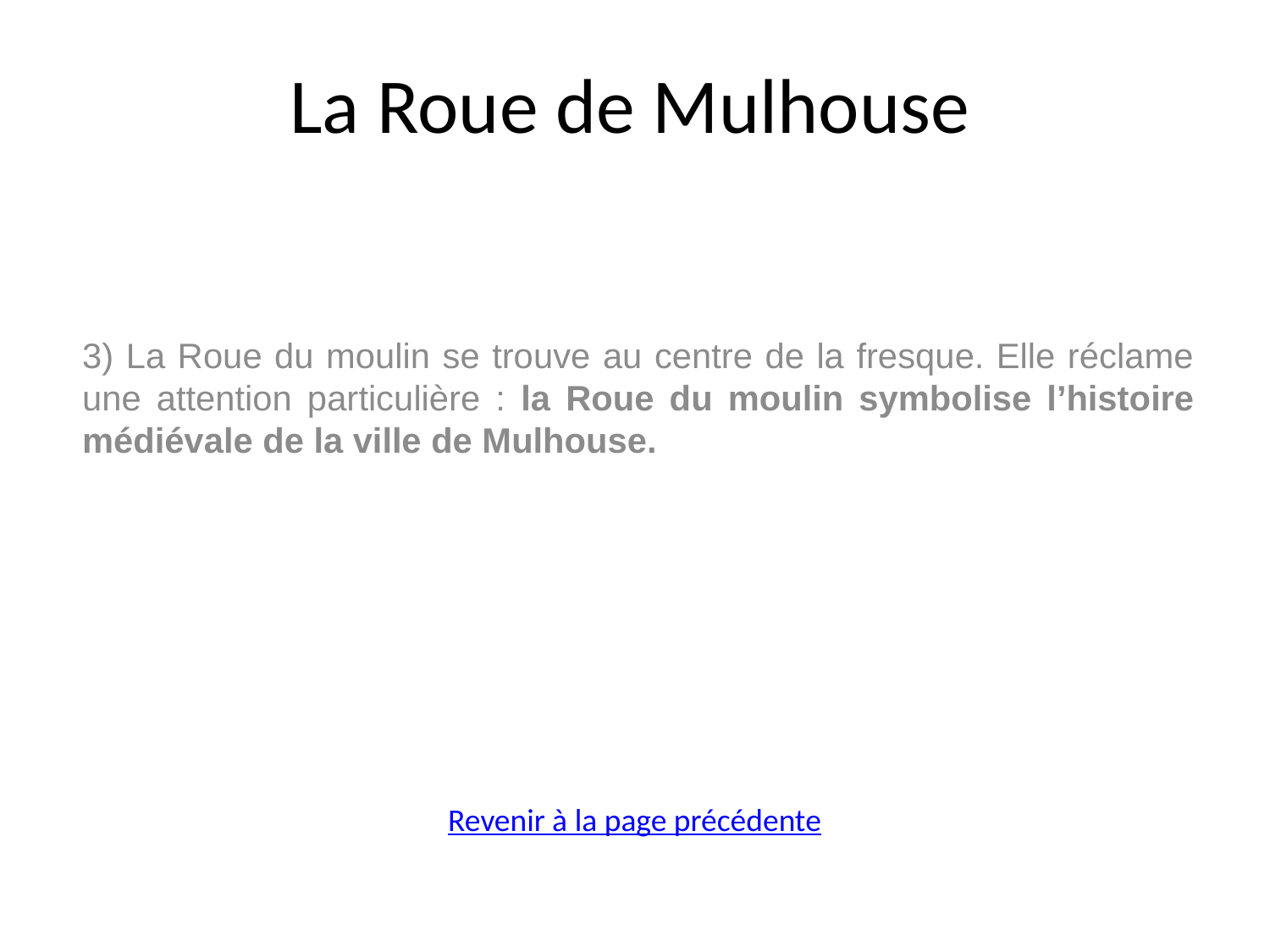

# La Roue de Mulhouse
3) La Roue du moulin se trouve au centre de la fresque. Elle réclame une attention particulière : la Roue du moulin symbolise l’histoire médiévale de la ville de Mulhouse.
Revenir à la page précédente